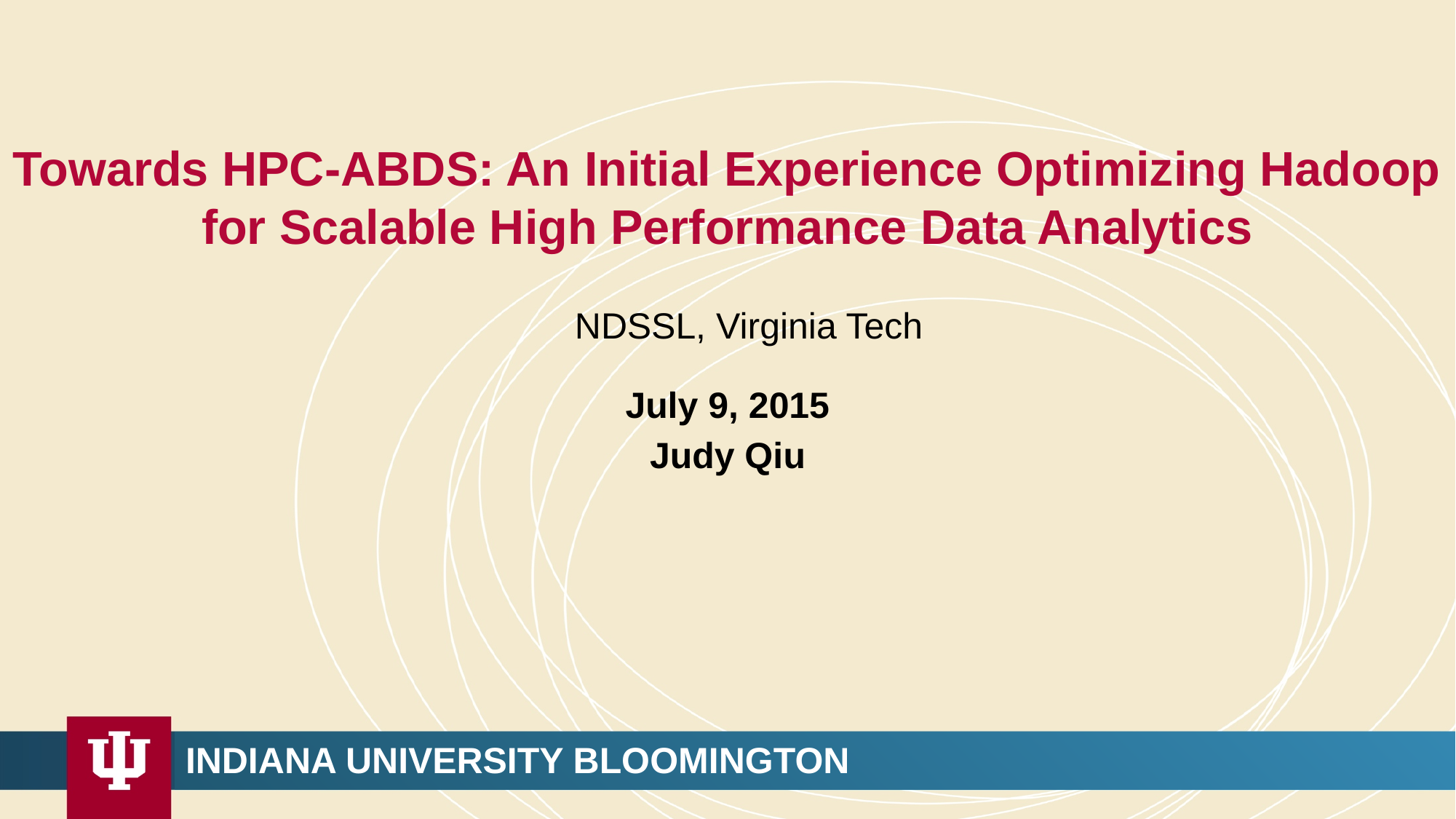

# Towards HPC-ABDS: An Initial Experience Optimizing Hadoop for Scalable High Performance Data Analytics
NDSSL, Virginia Tech

July 9, 2015
Judy Qiu